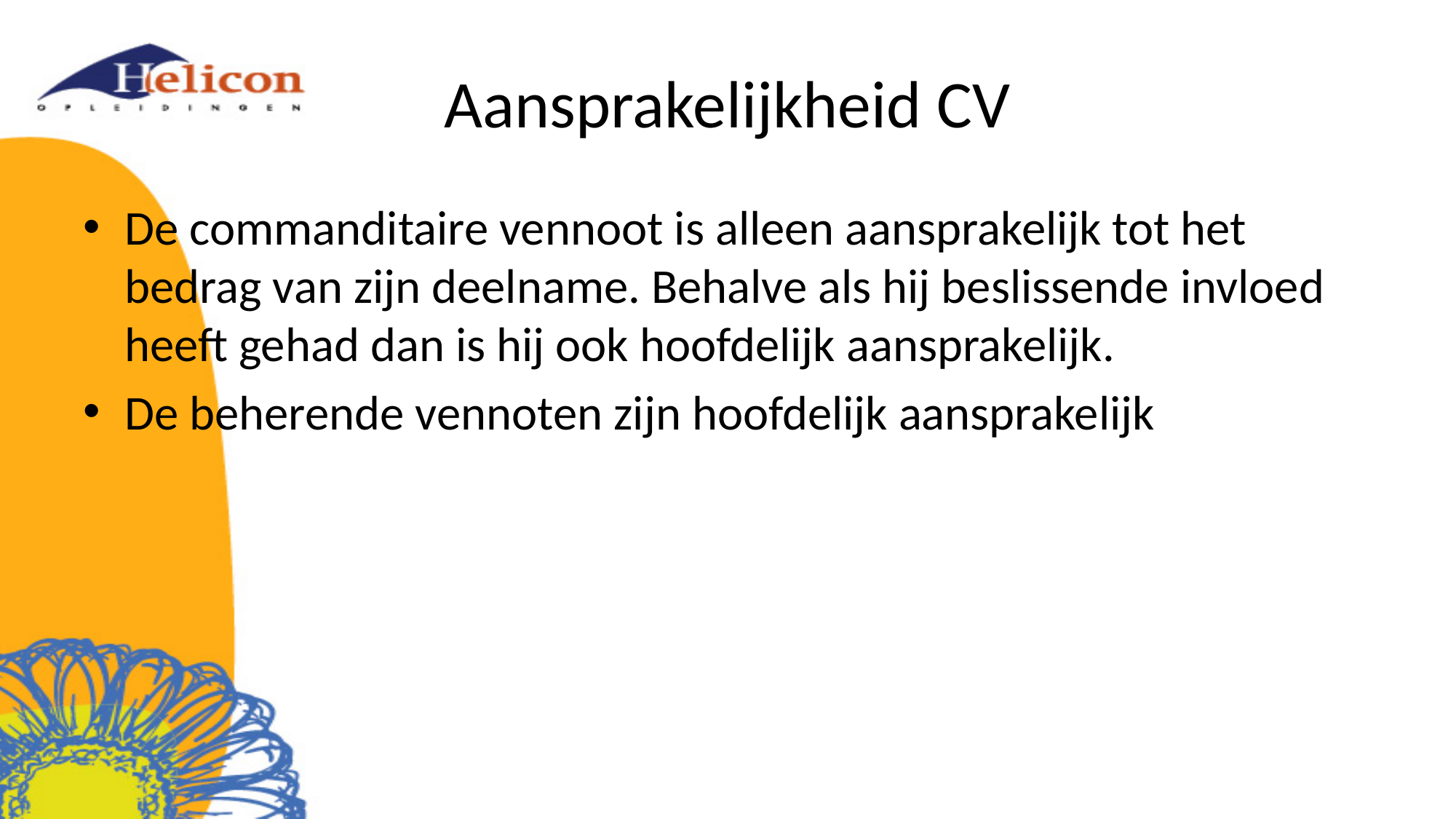

# Aansprakelijkheid CV
De commanditaire vennoot is alleen aansprakelijk tot het bedrag van zijn deelname. Behalve als hij beslissende invloed heeft gehad dan is hij ook hoofdelijk aansprakelijk.
De beherende vennoten zijn hoofdelijk aansprakelijk